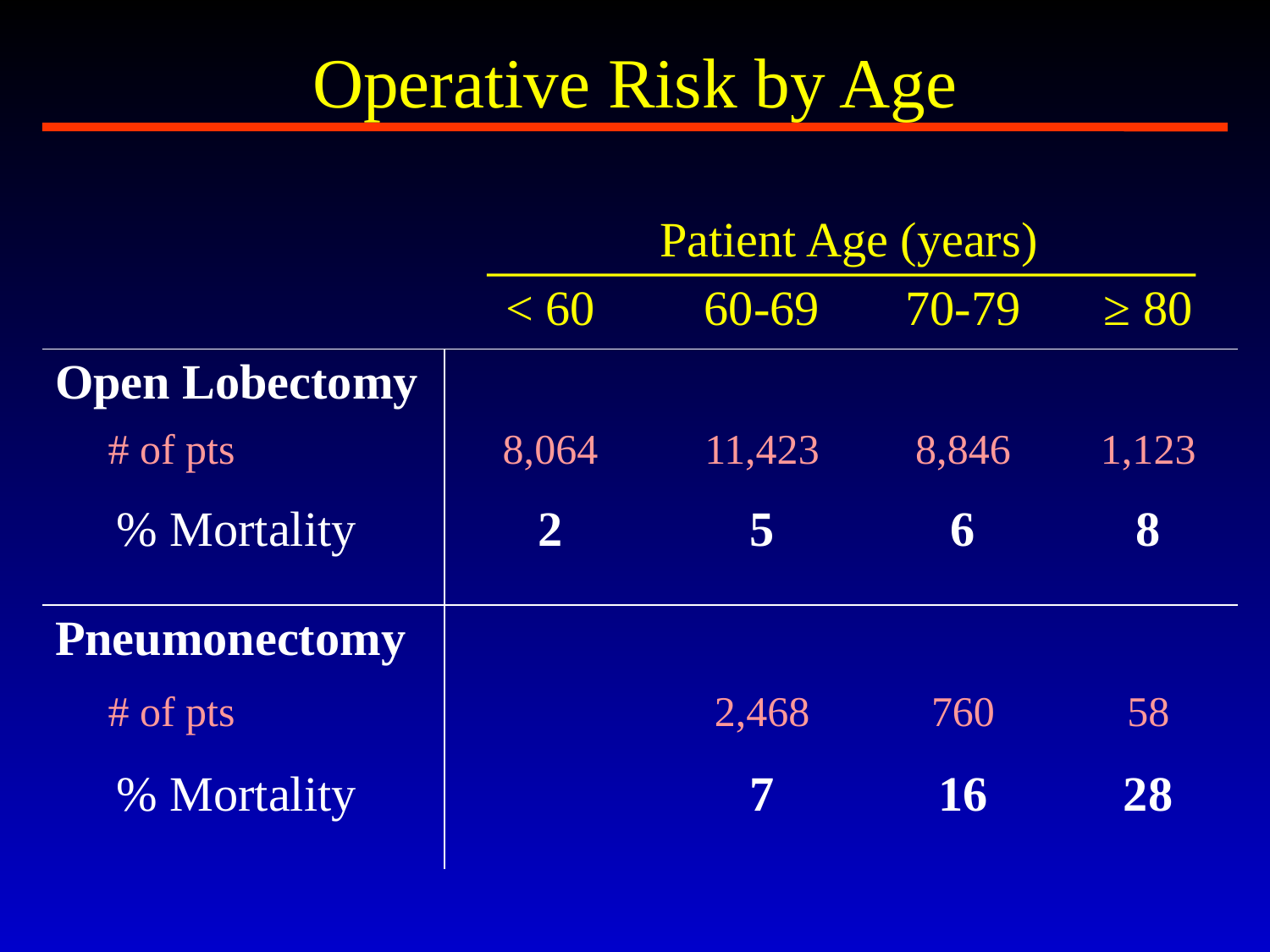

# Operative Risk by Age

Patient Age (years)
|  | < 60 | 60-69 | 70-79 | ≥ 80 |
| --- | --- | --- | --- | --- |
| Open Lobectomy |  |  |  |  |
| # of pts | 8,064 | 11,423 | 8,846 | 1,123 |
| % Mortality | 2 | 5 | 6 | 8 |
| Pneumonectomy |  |  |  |  |
| # of pts |  | 2,468 | 760 | 58 |
| % Mortality |  | 7 | 16 | 28 |